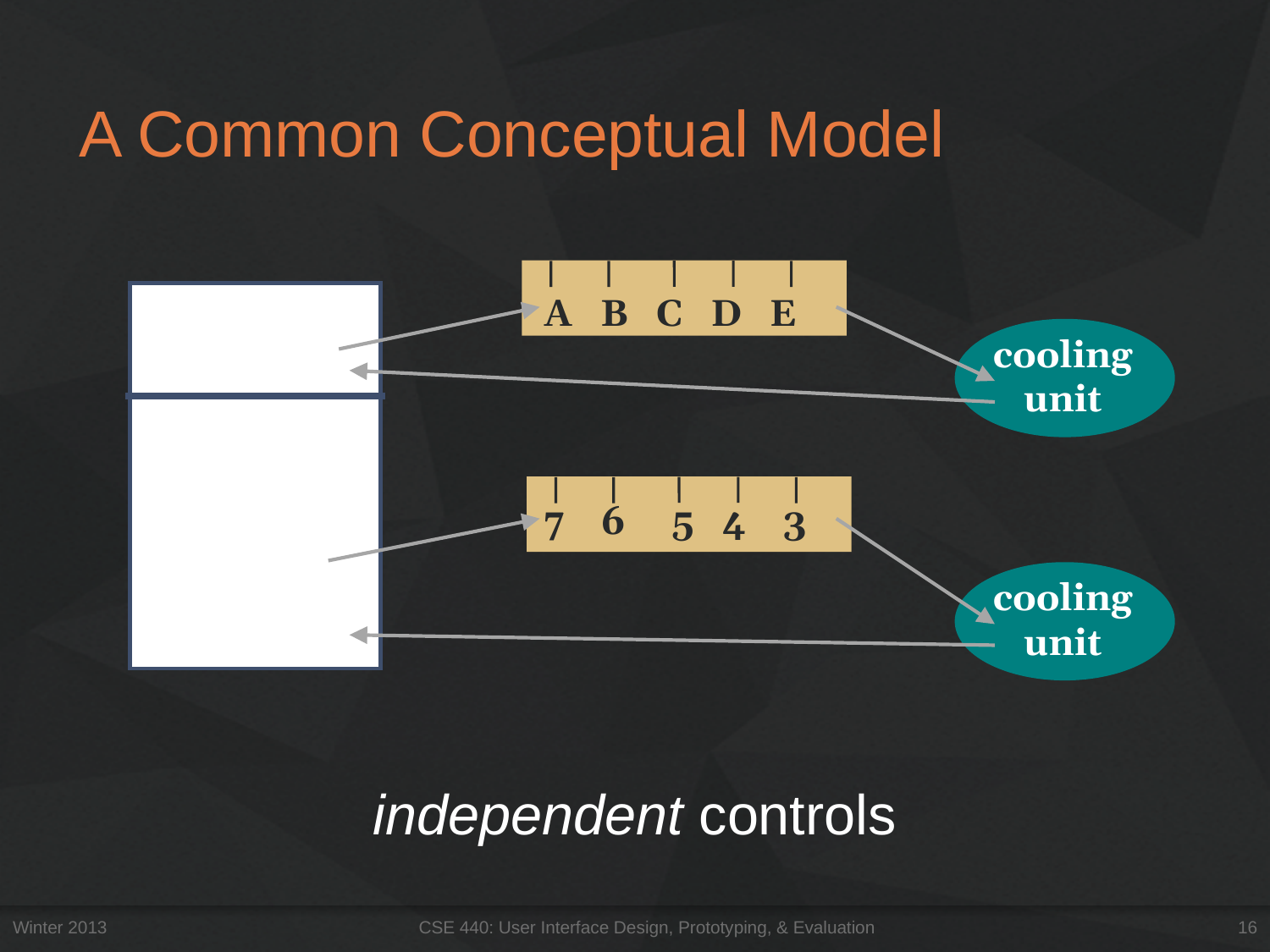

# A Common Conceptual Model

A   B   C   D   E

cooling
unit

7    6     5   4    3

cooling
unit

independent controls
Winter 2013
CSE 440: User Interface Design, Prototyping, & Evaluation
16